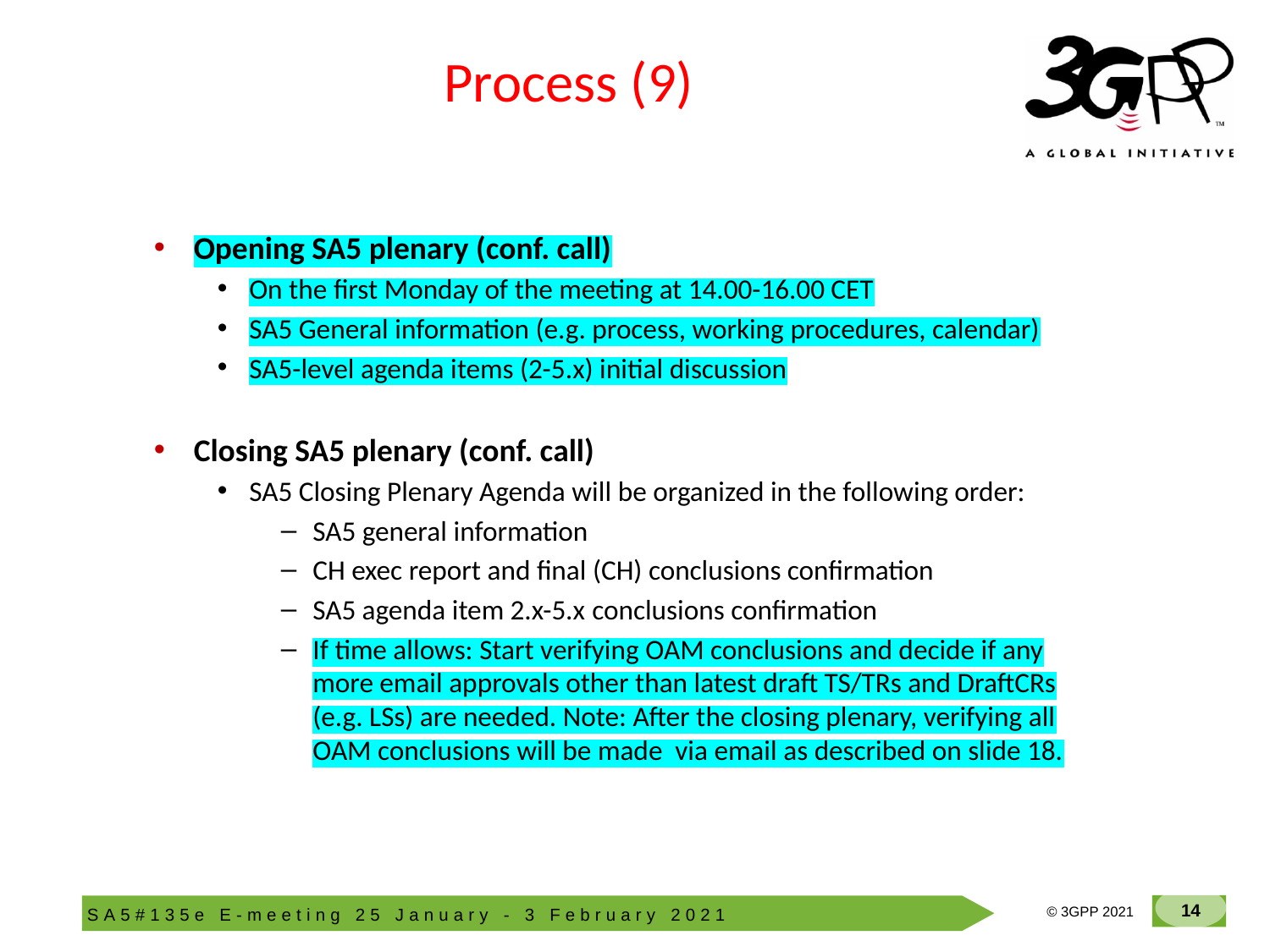

# Process (9)
Opening SA5 plenary (conf. call)
On the first Monday of the meeting at 14.00-16.00 CET
SA5 General information (e.g. process, working procedures, calendar)
SA5-level agenda items (2-5.x) initial discussion

Closing SA5 plenary (conf. call)
SA5 Closing Plenary Agenda will be organized in the following order:
SA5 general information
CH exec report and final (CH) conclusions confirmation
SA5 agenda item 2.x-5.x conclusions confirmation
If time allows: Start verifying OAM conclusions and decide if any more email approvals other than latest draft TS/TRs and DraftCRs (e.g. LSs) are needed. Note: After the closing plenary, verifying all OAM conclusions will be made  via email as described on slide 18.